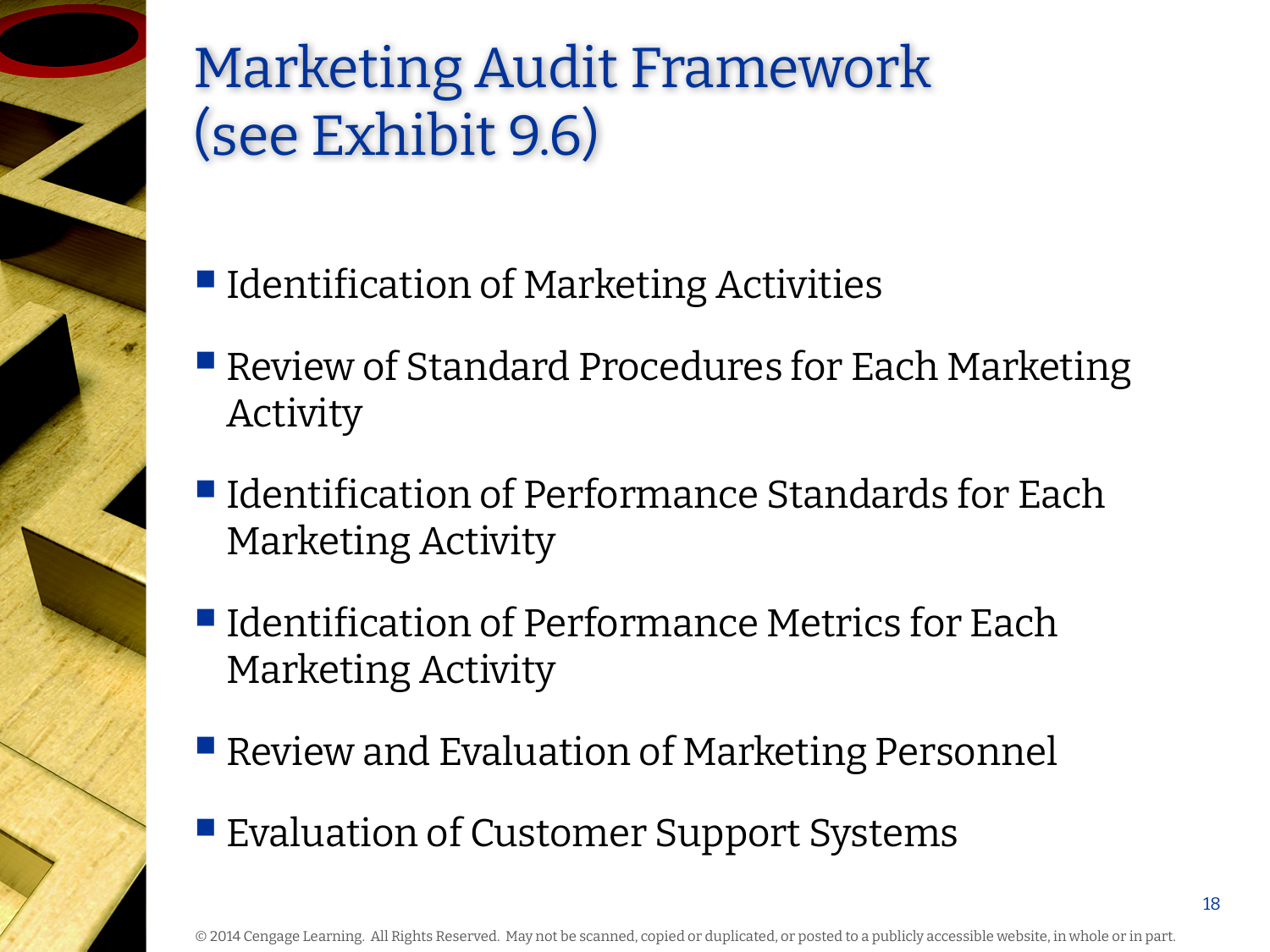

# Marketing Audit Framework (see Exhibit 9.6)

Identification of Marketing Activities
Review of Standard Procedures for Each Marketing Activity
Identification of Performance Standards for Each Marketing Activity
Identification of Performance Metrics for Each Marketing Activity
Review and Evaluation of Marketing Personnel
Evaluation of Customer Support Systems
18